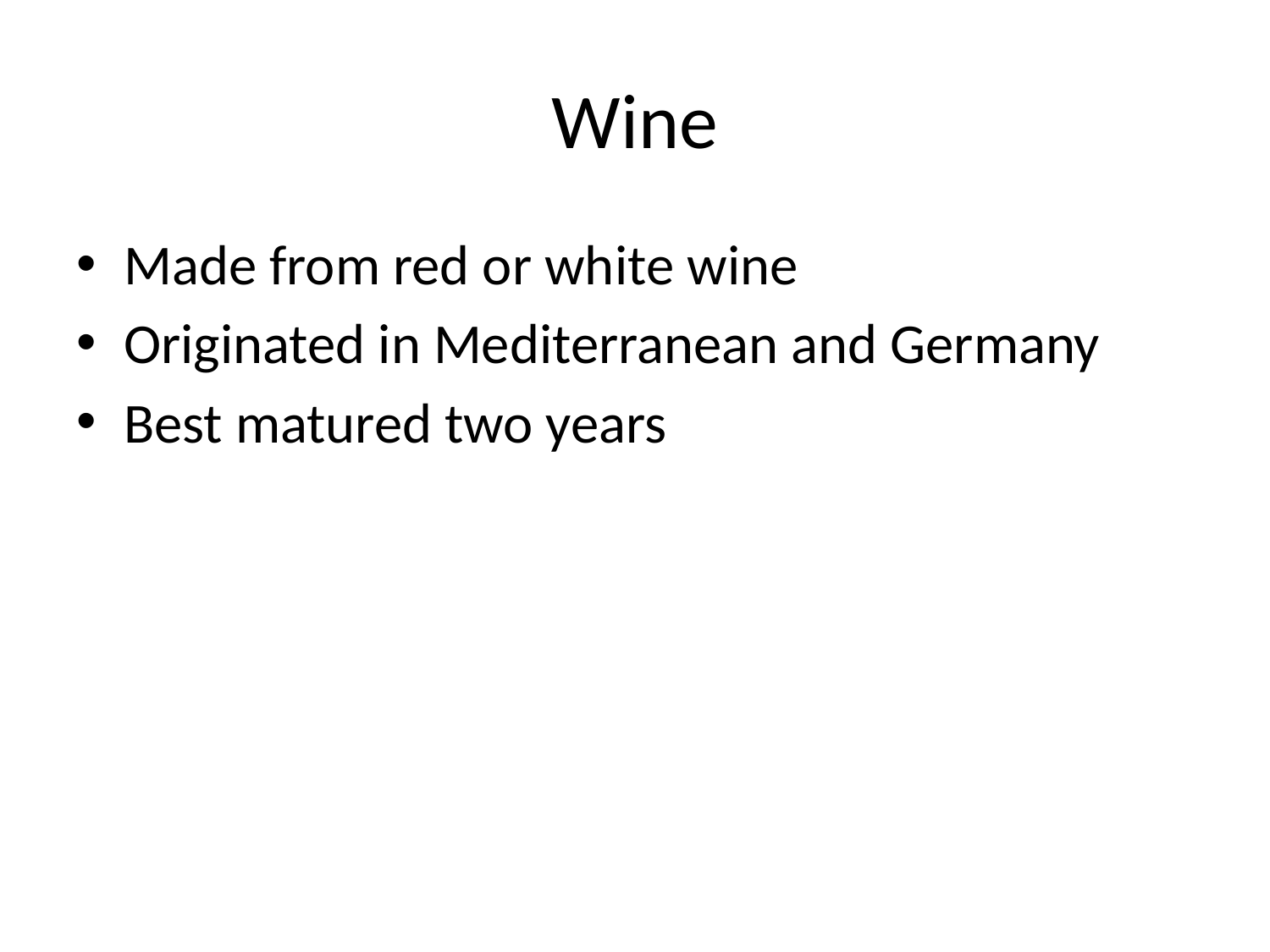

# Wine
Made from red or white wine
Originated in Mediterranean and Germany
Best matured two years